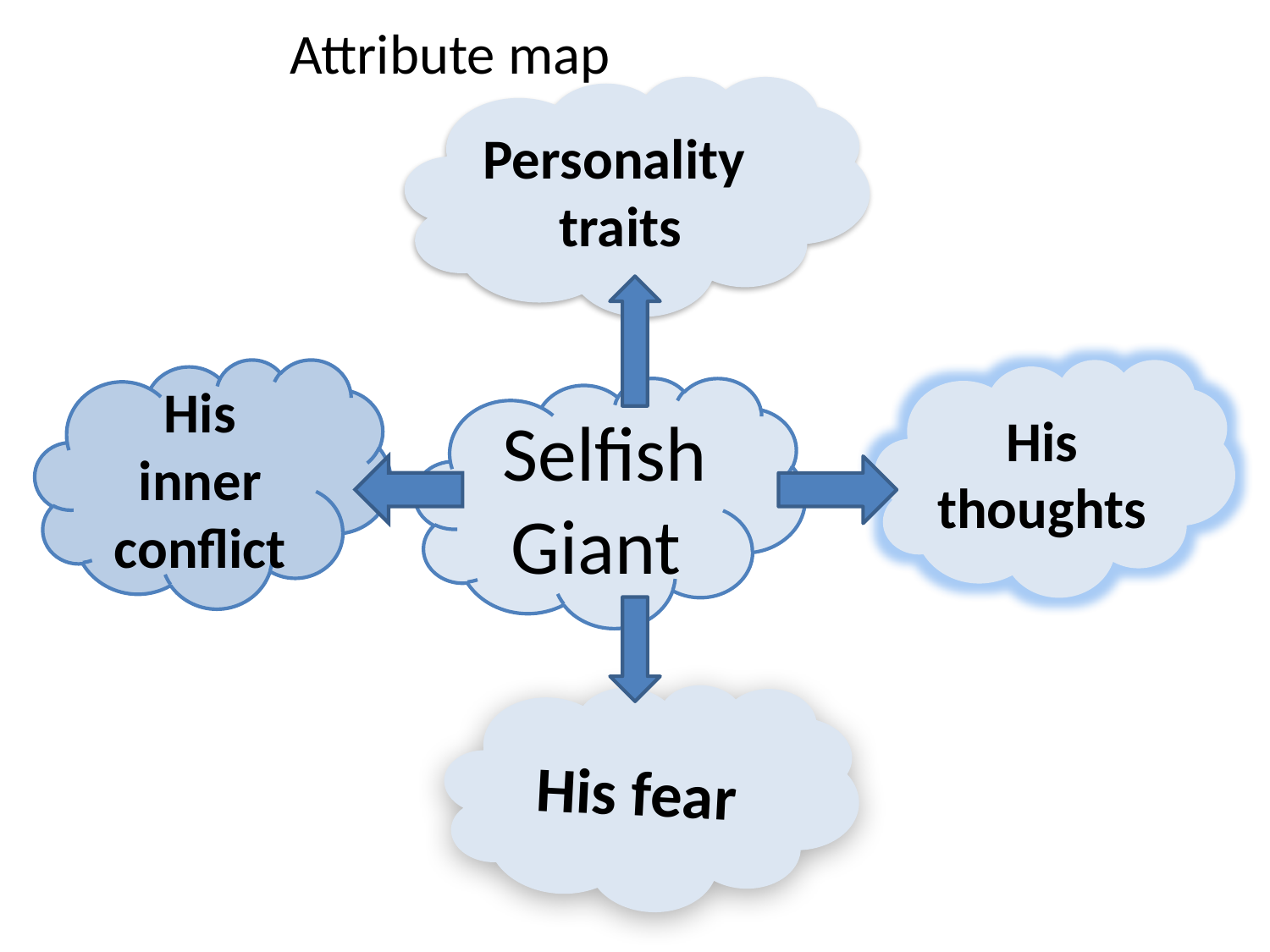

Attribute map
Personality
traits

His thoughts
His inner conflict
 Selfish
Giant

His fear